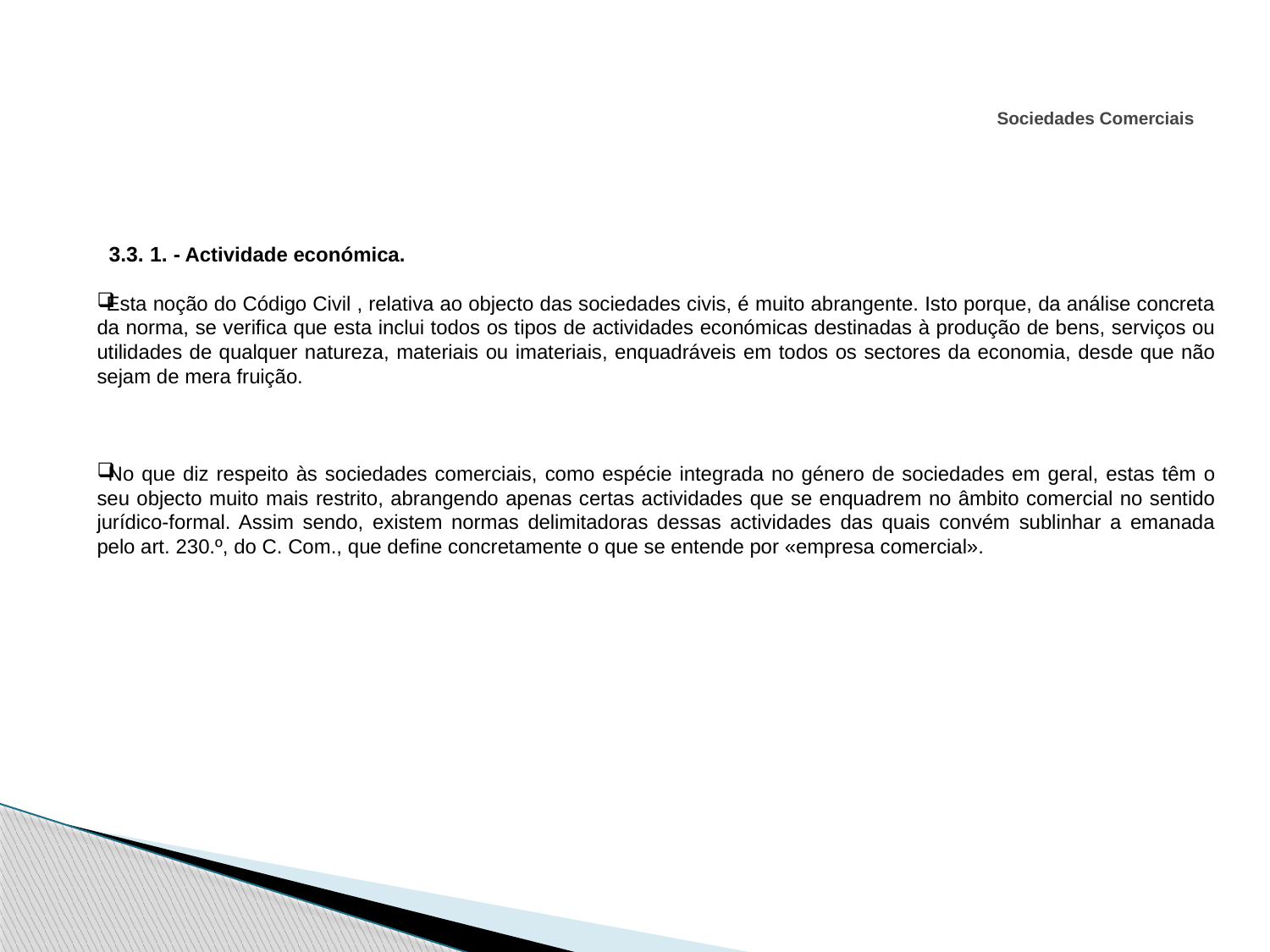

# Sociedades Comerciais

  3.3. 1. - Actividade económica.

 Esta noção do Código Civil , relativa ao objecto das sociedades civis, é muito abrangente. Isto porque, da análise concreta da norma, se verifica que esta inclui todos os tipos de actividades económicas destinadas à produção de bens, serviços ou utilidades de qualquer natureza, materiais ou imateriais, enquadráveis em todos os sectores da economia, desde que não sejam de mera fruição.

 No que diz respeito às sociedades comerciais, como espécie integrada no género de sociedades em geral, estas têm o seu objecto muito mais restrito, abrangendo apenas certas actividades que se enquadrem no âmbito comercial no sentido jurídico-formal. Assim sendo, existem normas delimitadoras dessas actividades das quais convém sublinhar a emanada pelo art. 230.º, do C. Com., que define concretamente o que se entende por «empresa comercial».